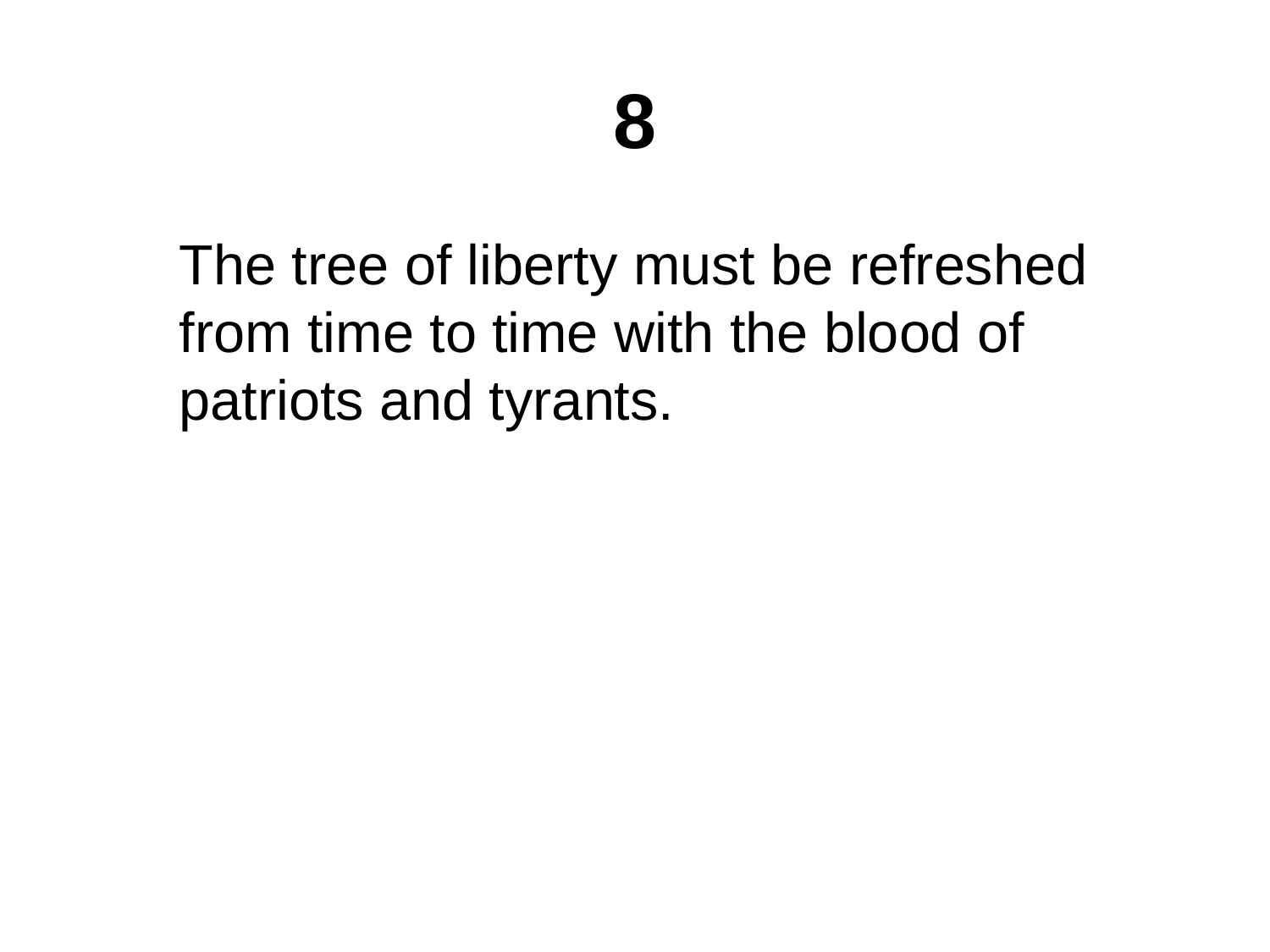

# 8
	The tree of liberty must be refreshed from time to time with the blood of patriots and tyrants.